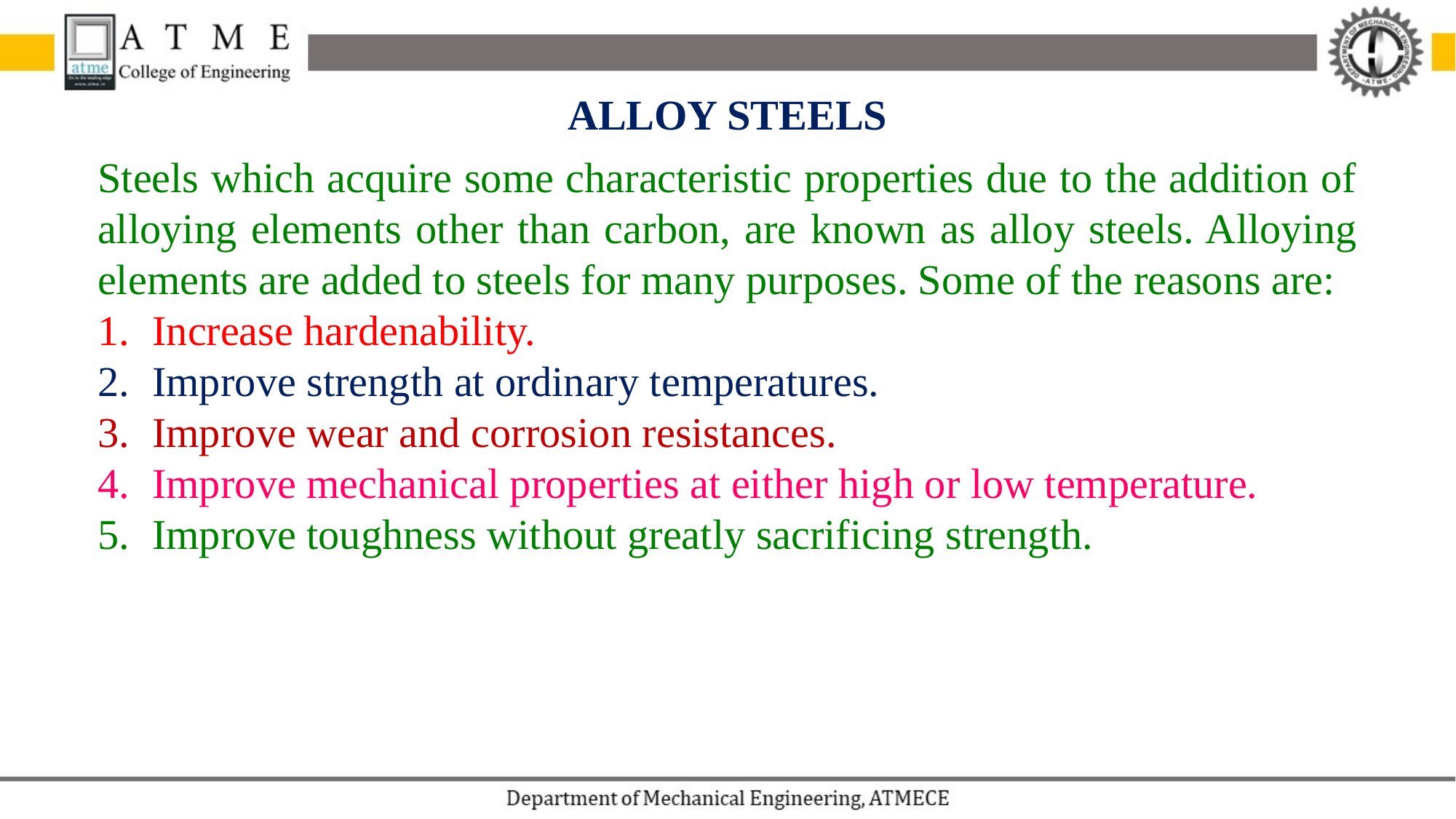

ALLOY STEELS
Steels which acquire some characteristic properties due to the addition of alloying elements other than carbon, are known as alloy steels. Alloying elements are added to steels for many purposes. Some of the reasons are:
Increase hardenability.
Improve strength at ordinary temperatures.
Improve wear and corrosion resistances.
Improve mechanical properties at either high or low temperature.
Improve toughness without greatly sacrificing strength.